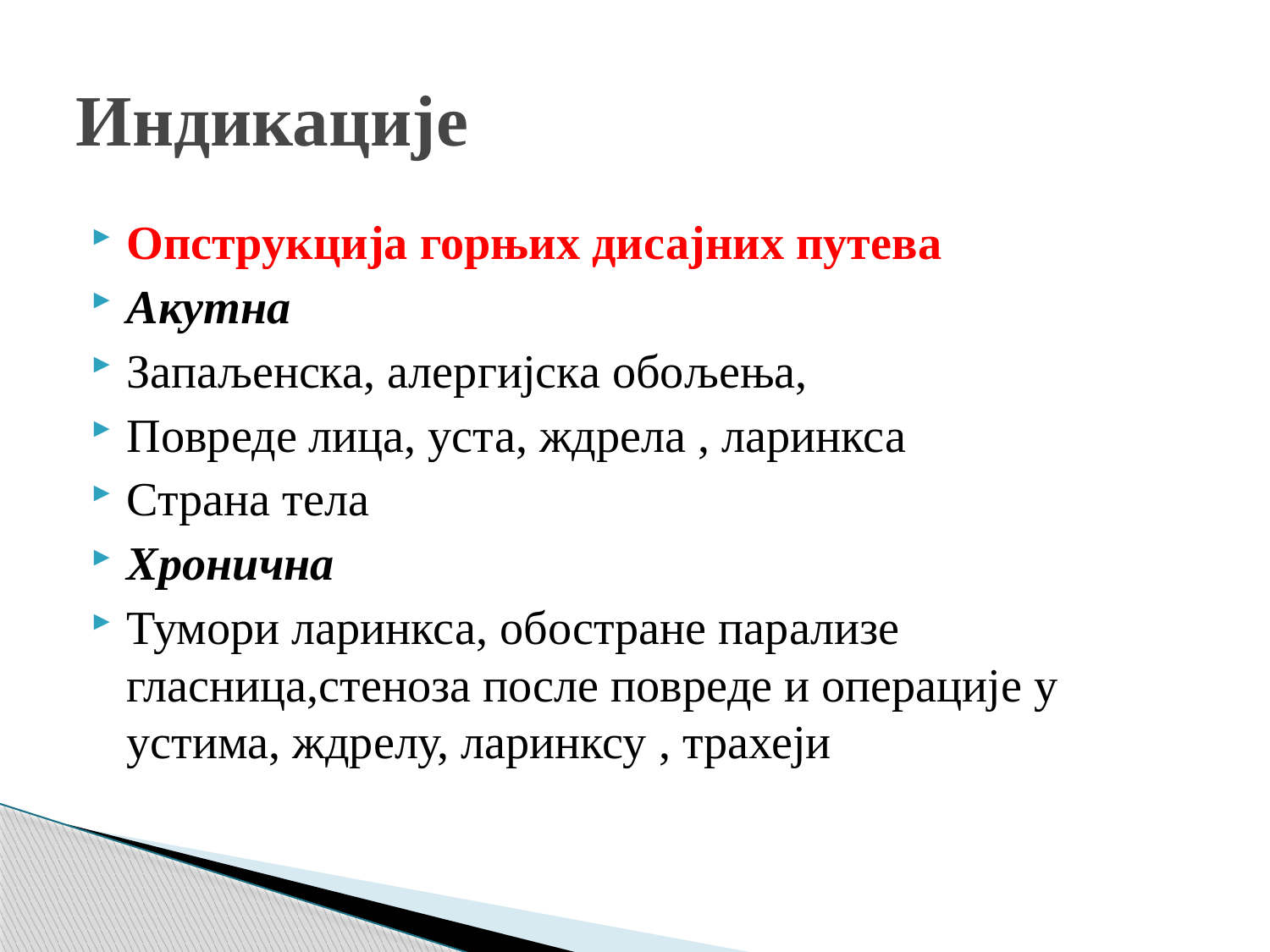

# Индикације
Опструкција горњих дисајних путева
Акутна
Запаљенска, алергијска обољења,
Повреде лица, уста, ждрела , ларинкса
Страна тела
Хронична
Тумори ларинкса, обостране парализе гласница,стеноза после повреде и операције у устима, ждрелу, ларинксу , трахеји